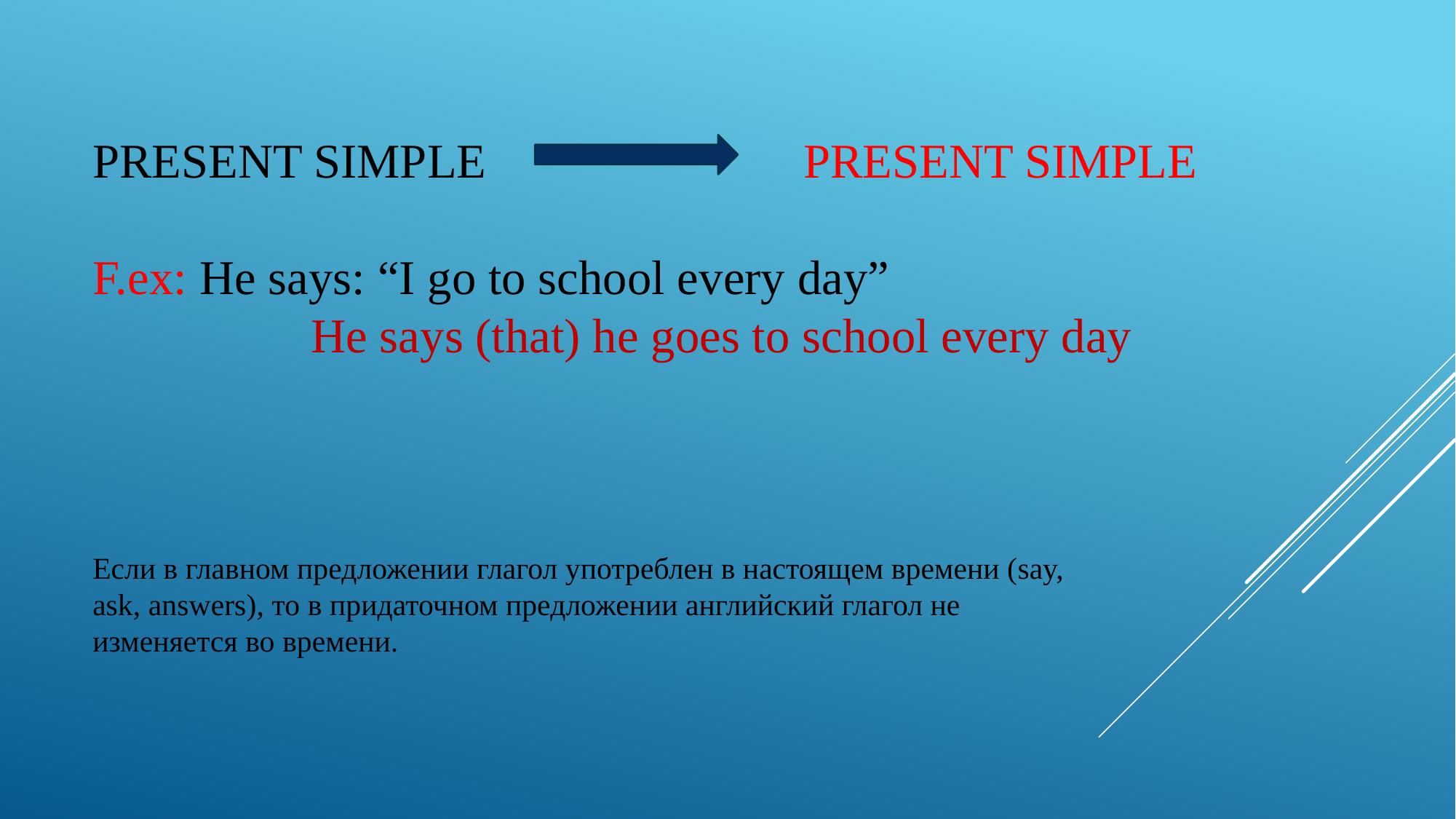

# Present simple                          Present simple F.ex: He says: “I go to school every day” He says (that) he goes to school every day

Если в главном предложении глагол употреблен в настоящем времени (say, ask, answers), то в придаточном предложении английский глагол не изменяется во времени.